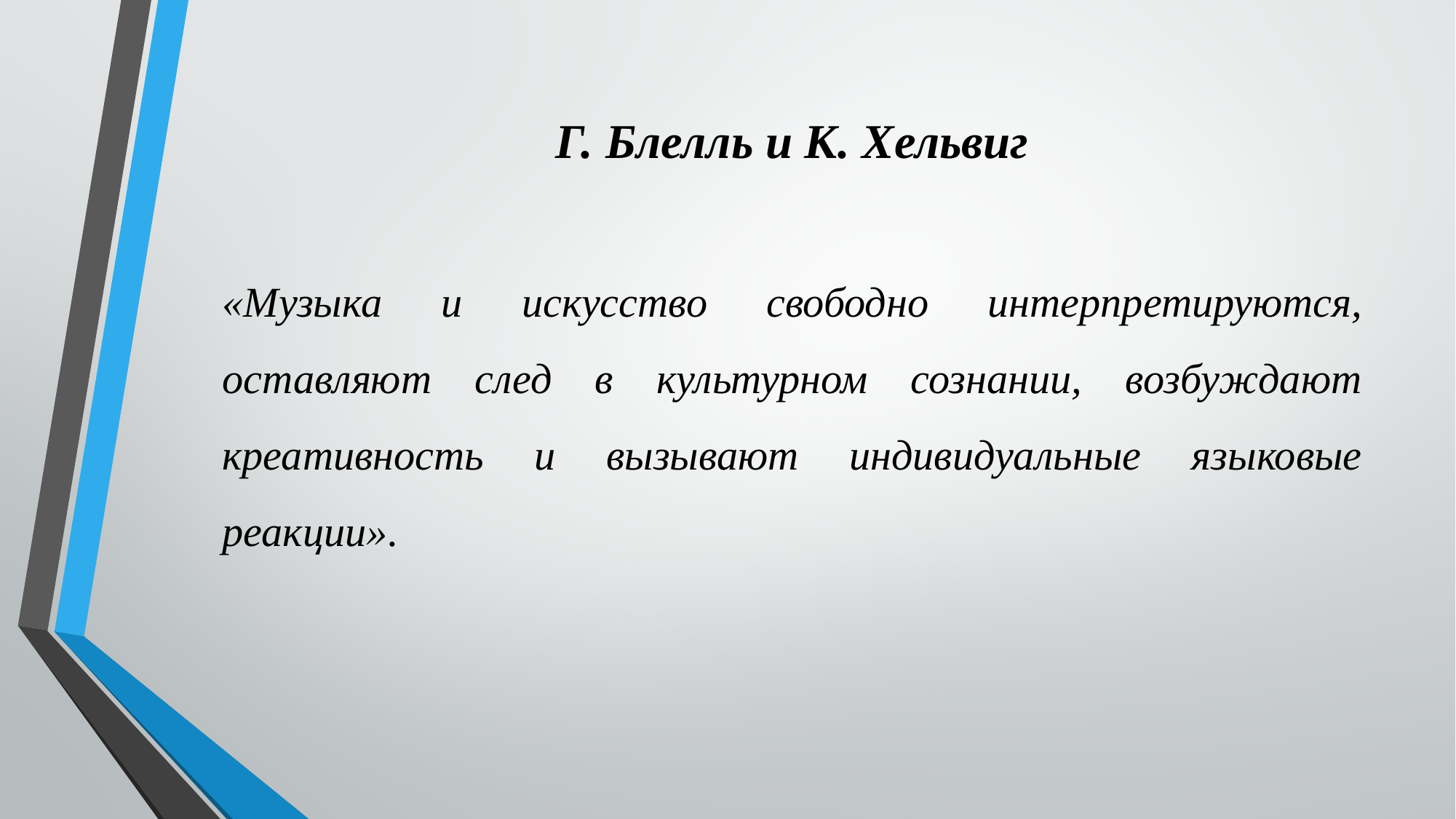

Г. Блелль и К. Хельвиг

«Музыка и искусство свободно интерпретируются, оставляют след в культурном сознании, возбуждают креативность и вызывают индивидуальные языковые реакции».